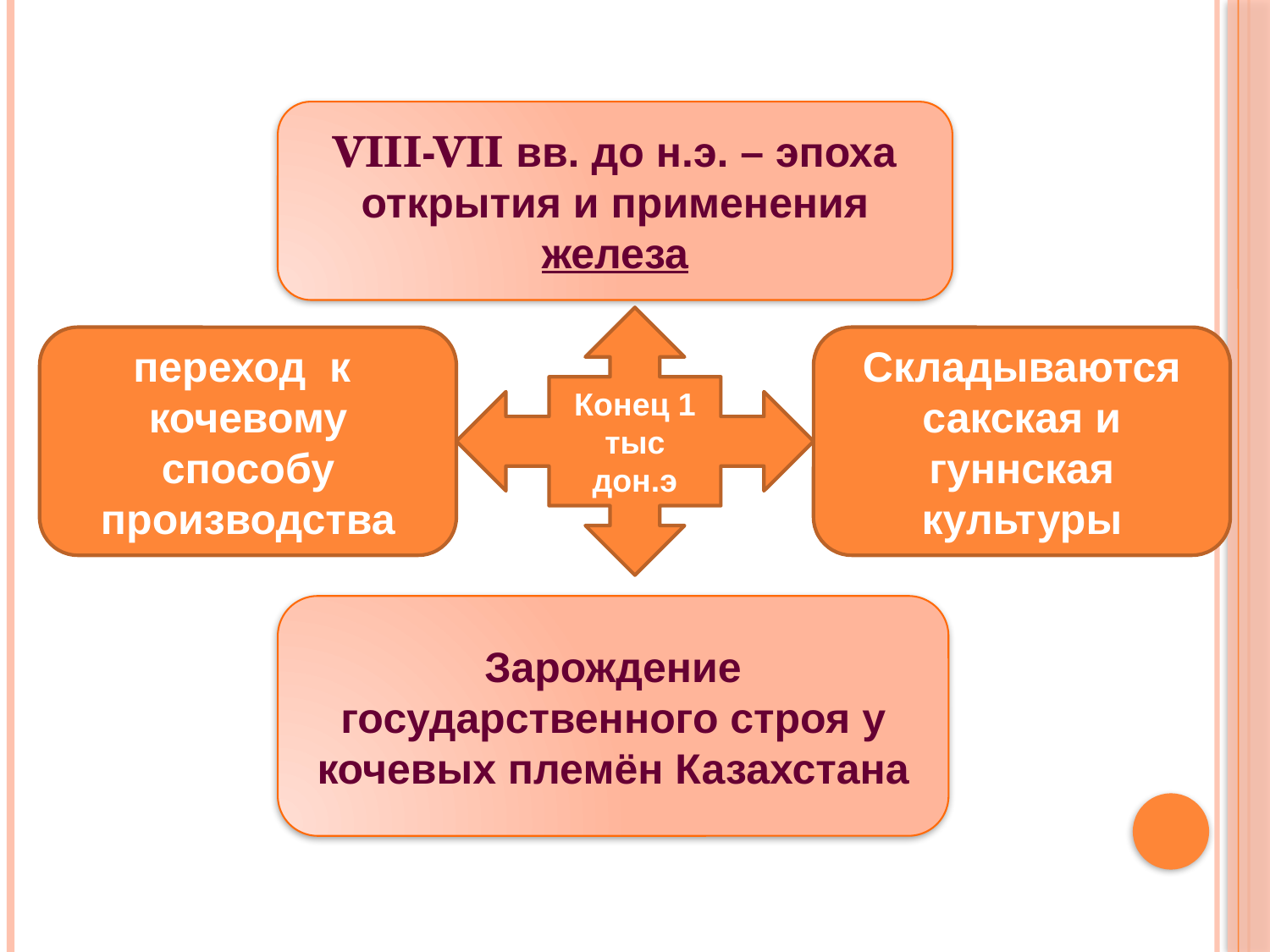

VIII-VII вв. до н.э. – эпоха открытия и применения железа
Конец 1 тыс дон.э
переход  к  кочевому
способу производства
Складываются сакская и гуннская культуры
Зарождение государственного строя у кочевых племён Казахстана